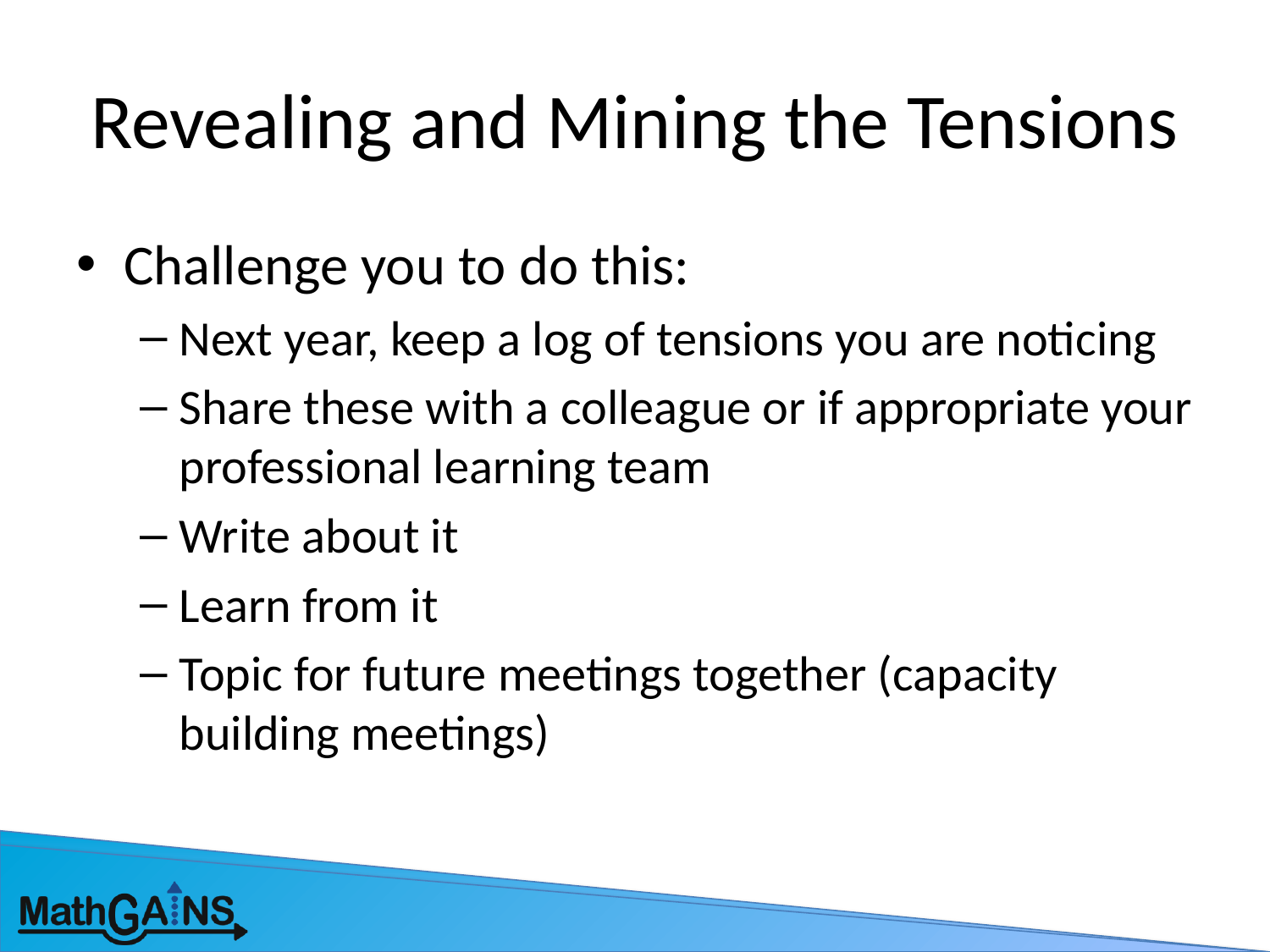

# Revealing and Mining the Tensions
Challenge you to do this:
Next year, keep a log of tensions you are noticing
Share these with a colleague or if appropriate your professional learning team
Write about it
Learn from it
Topic for future meetings together (capacity building meetings)